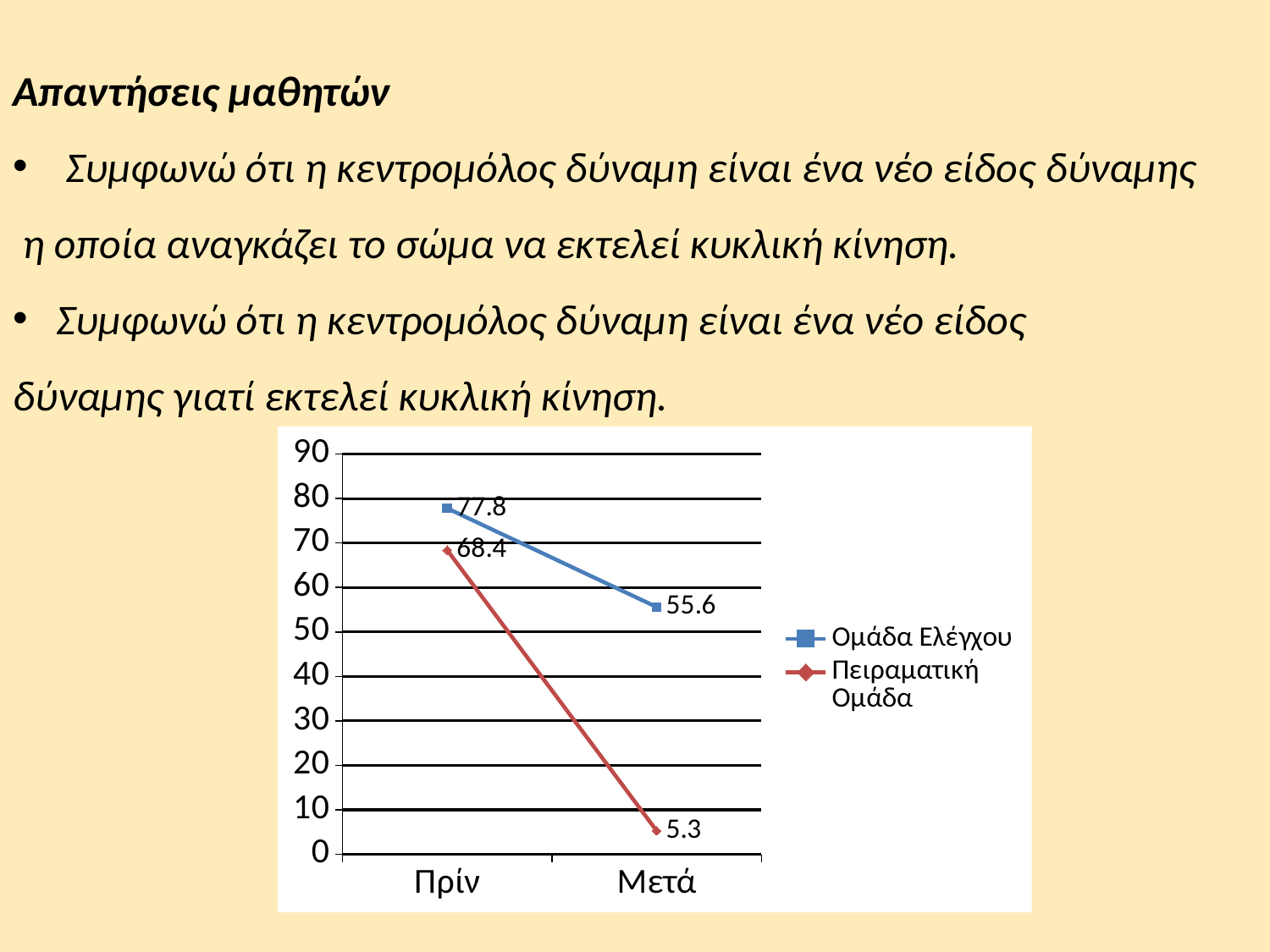

Απαντήσεις μαθητών
    Συμφωνώ ότι η κεντρομόλος δύναμη είναι ένα νέο είδος δύναμης
 η οποία αναγκάζει το σώμα να εκτελεί κυκλική κίνηση.
   Συμφωνώ ότι η κεντρομόλος δύναμη είναι ένα νέο είδος
δύναμης γιατί εκτελεί κυκλική κίνηση.

### Chart

| Category | Ομάδα Ελέγχου | Πειραματική Ομάδα |
|---|---|---|
| Πρίν | 77.8 | 68.4 |
| Μετά | 55.6 | 5.3 |